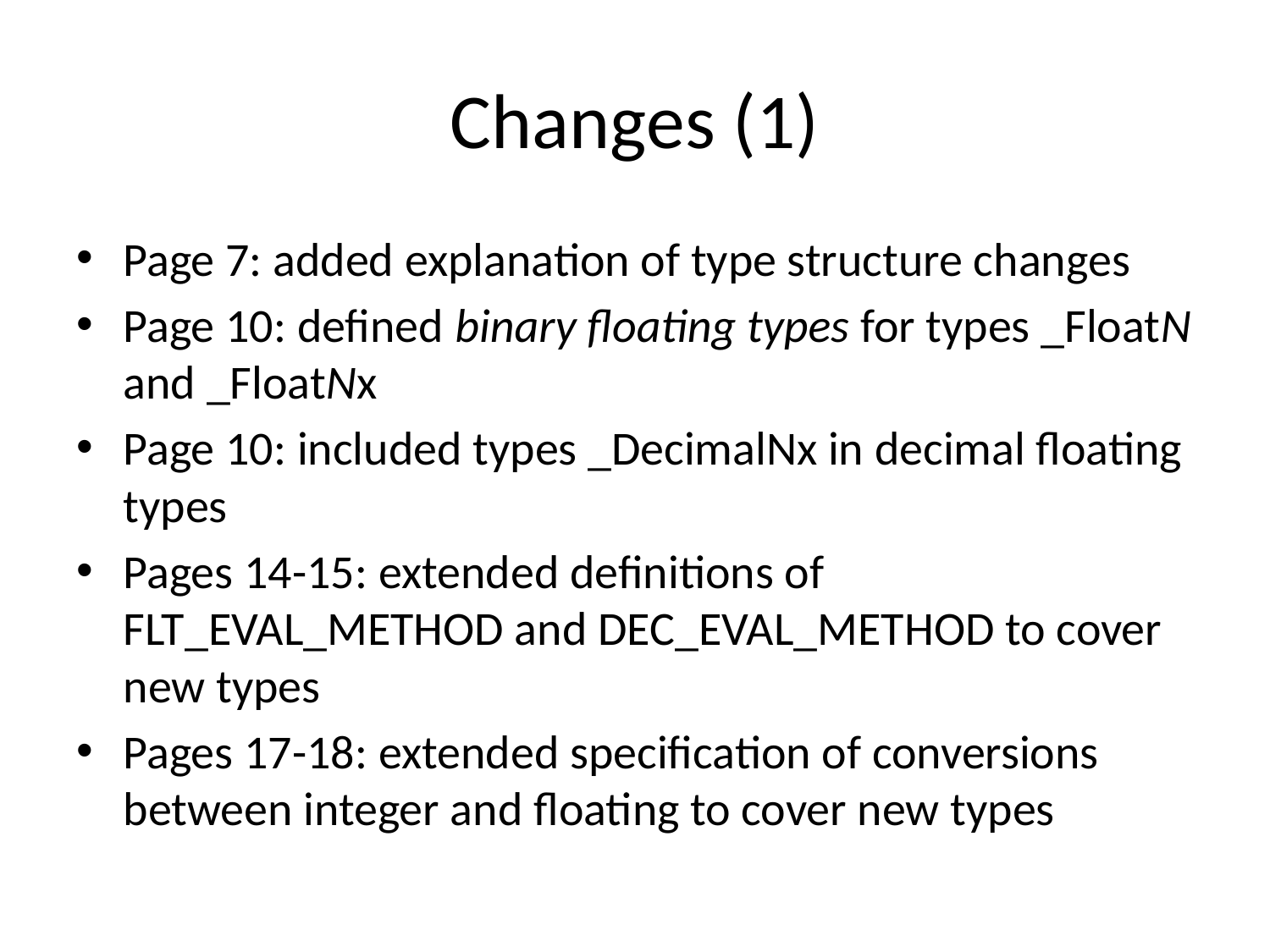

# Changes (1)
Page 7: added explanation of type structure changes
Page 10: defined binary floating types for types _FloatN and _FloatNx
Page 10: included types _DecimalNx in decimal floating types
Pages 14-15: extended definitions of FLT_EVAL_METHOD and DEC_EVAL_METHOD to cover new types
Pages 17-18: extended specification of conversions between integer and floating to cover new types